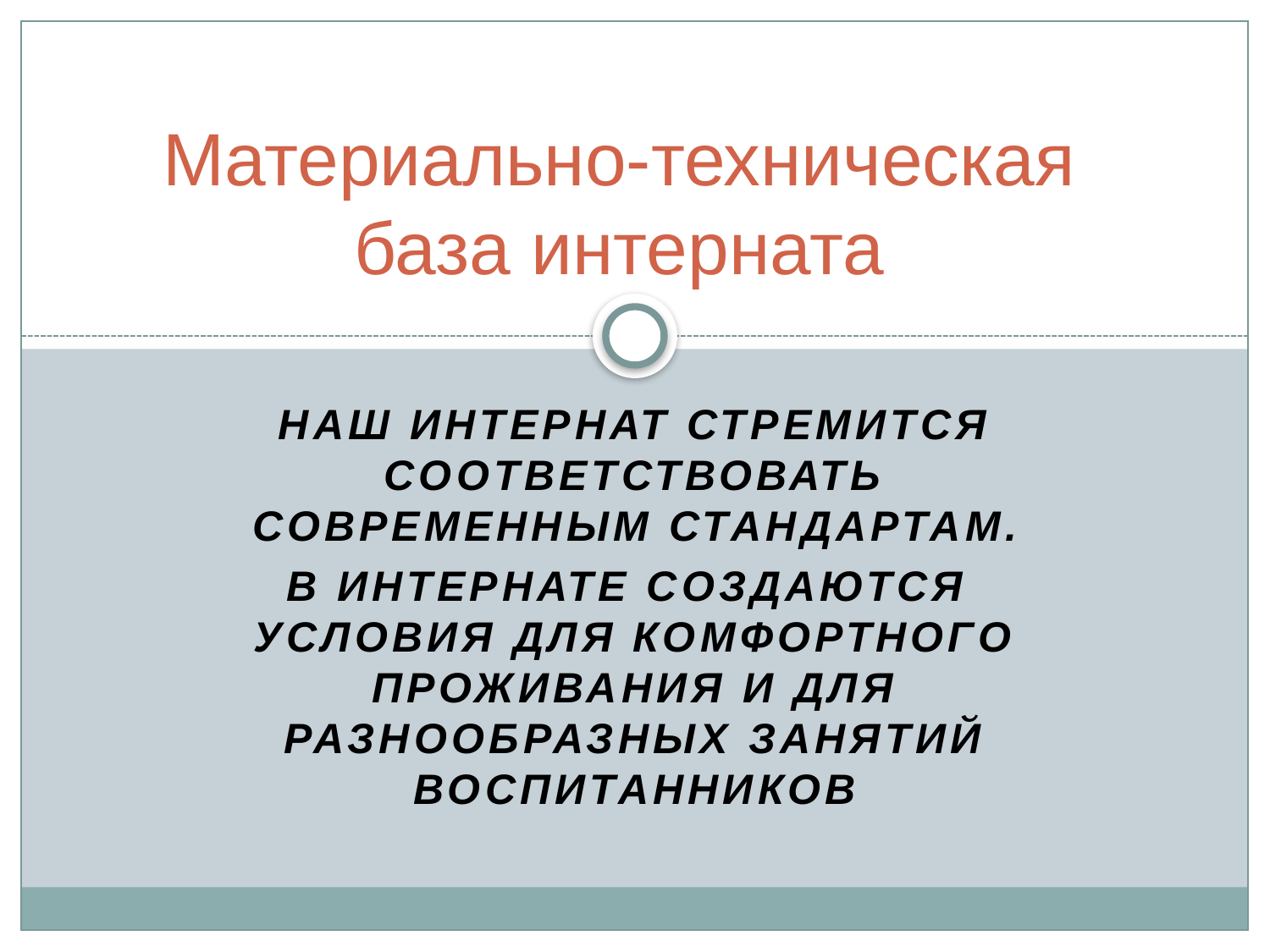

# Материально-техническая база интерната
Наш интернат стремится соответствовать современным стандартам.
В интернате создаются  условия для комфортного проживания и для разнообразных занятий воспитанников